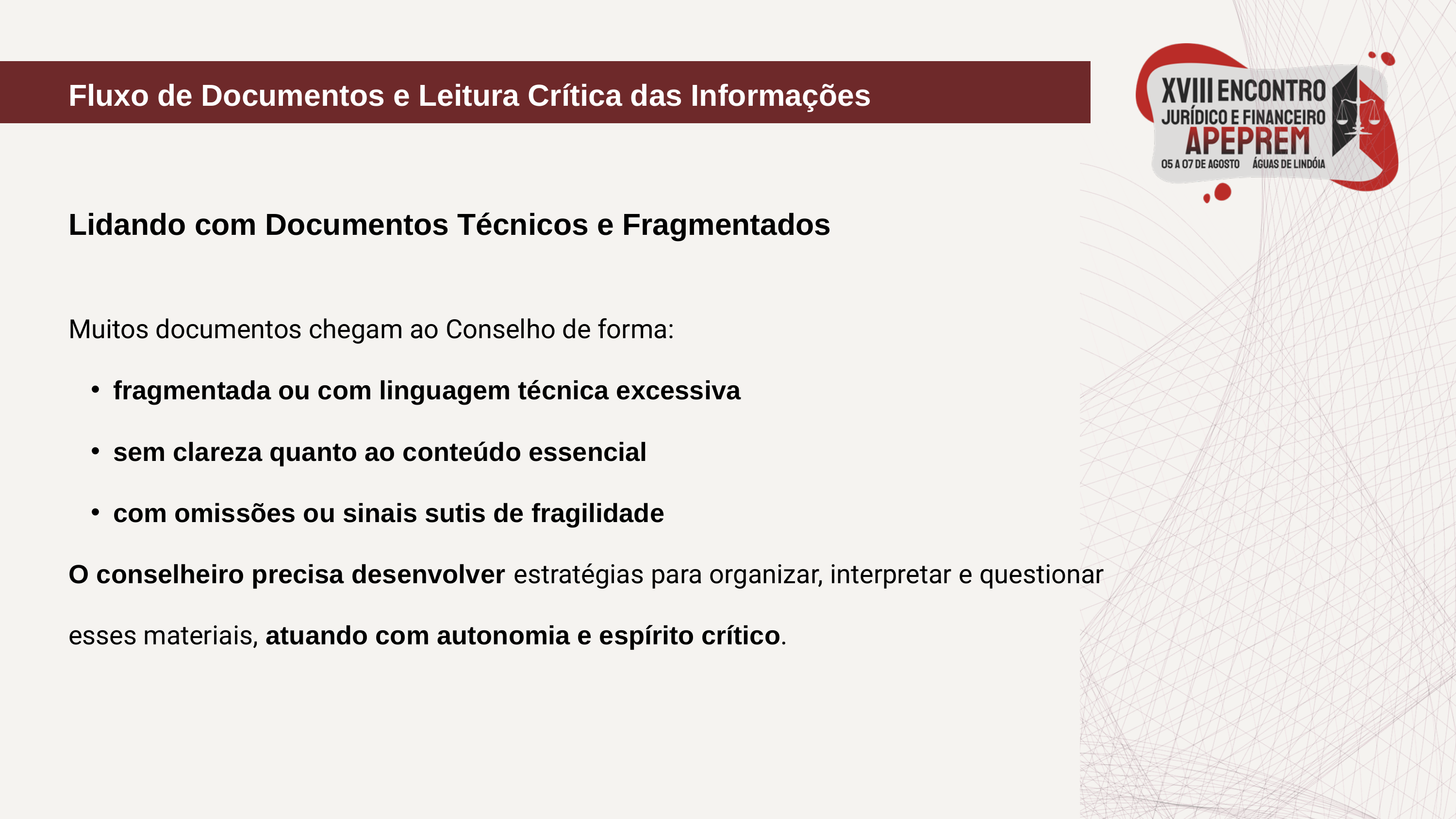

Fluxo de Documentos e Leitura Crítica das Informações
Lidando com Documentos Técnicos e Fragmentados
Muitos documentos chegam ao Conselho de forma:
fragmentada ou com linguagem técnica excessiva
sem clareza quanto ao conteúdo essencial
com omissões ou sinais sutis de fragilidade
O conselheiro precisa desenvolver estratégias para organizar, interpretar e questionar esses materiais, atuando com autonomia e espírito crítico.